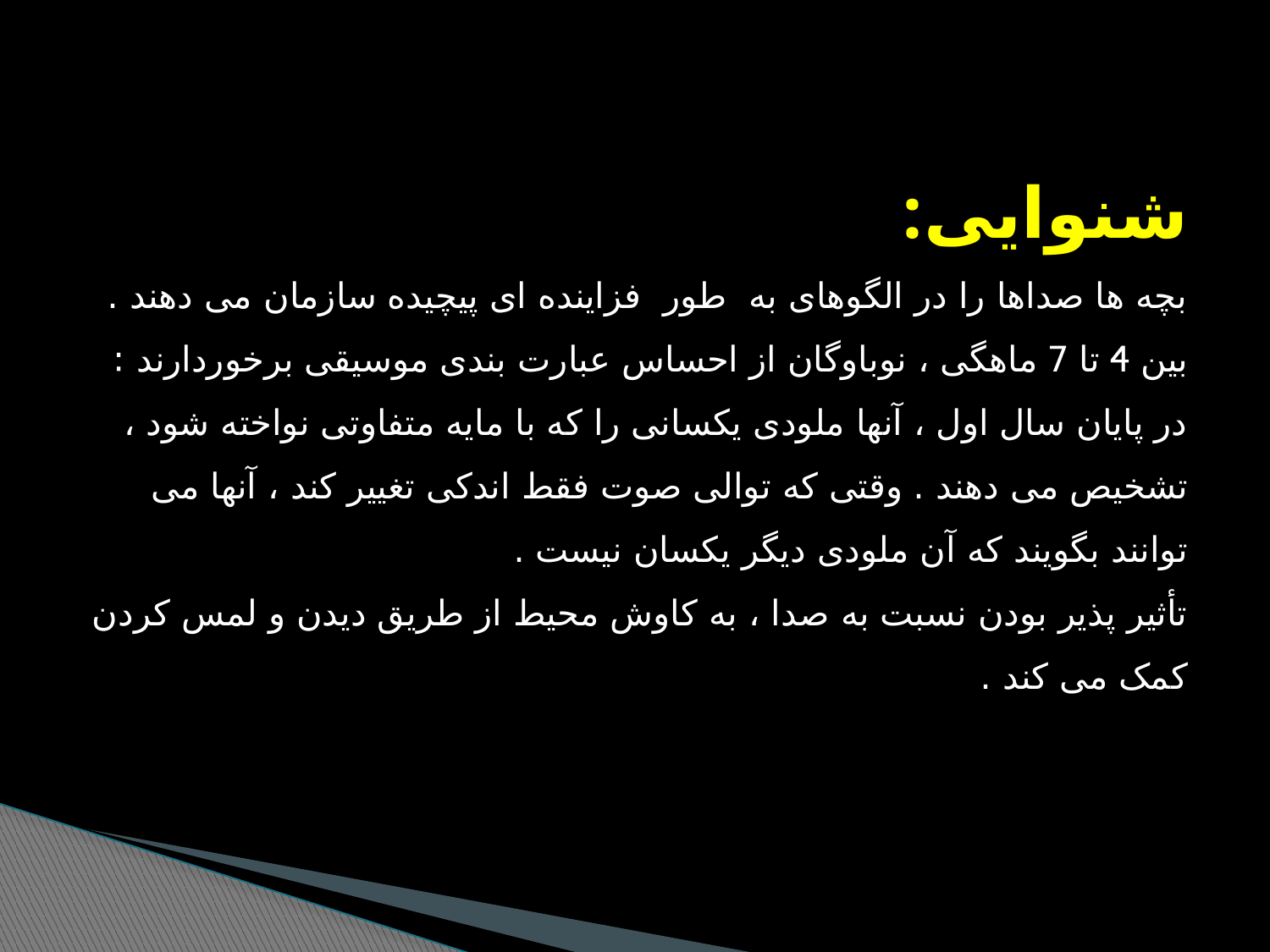

شنوایی:
بچه ها صداها را در الگوهای به  طور  فزاینده ای پیچیده سازمان می دهند .
بین 4 تا 7 ماهگی ، نوباوگان از احساس عبارت بندی موسیقی برخوردارند : در پایان سال اول ، آنها ملودی یکسانی را که با مایه متفاوتی نواخته شود ، تشخیص می دهند . وقتی که توالی صوت فقط اندکی تغییر کند ، آنها می توانند بگویند که آن ملودی دیگر یکسان نیست .
تأثیر پذیر بودن نسبت به صدا ، به کاوش محیط از طریق دیدن و لمس کردن کمک می کند .